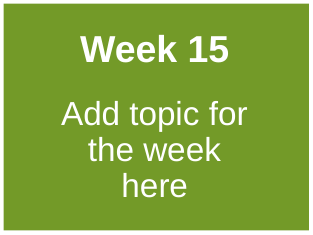

Week 15
Add topic for the week
here